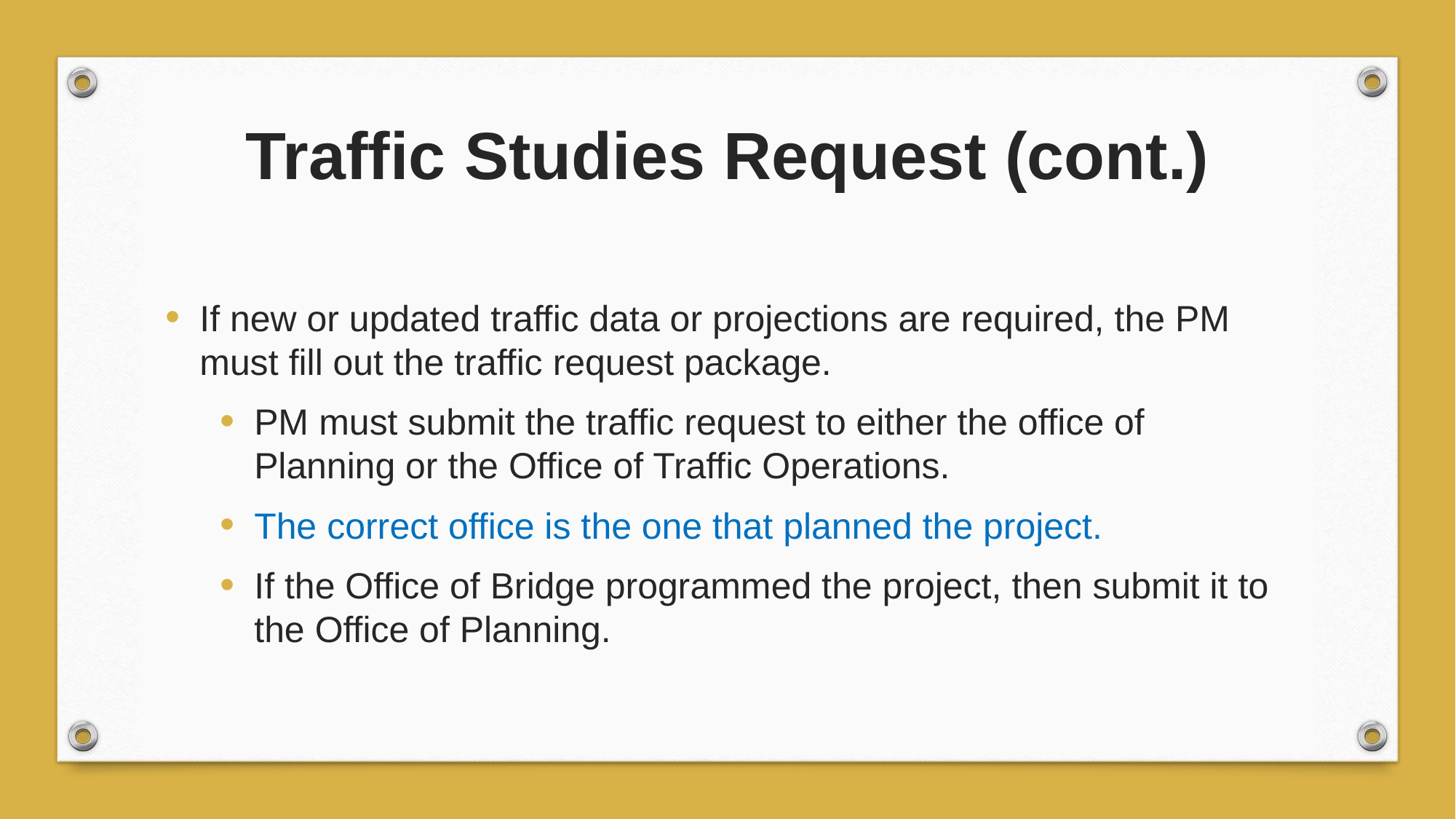

# Traffic Studies Request (cont.)
If new or updated traffic data or projections are required, the PM must fill out the traffic request package.
PM must submit the traffic request to either the office of Planning or the Office of Traffic Operations.
The correct office is the one that planned the project.
If the Office of Bridge programmed the project, then submit it to the Office of Planning.